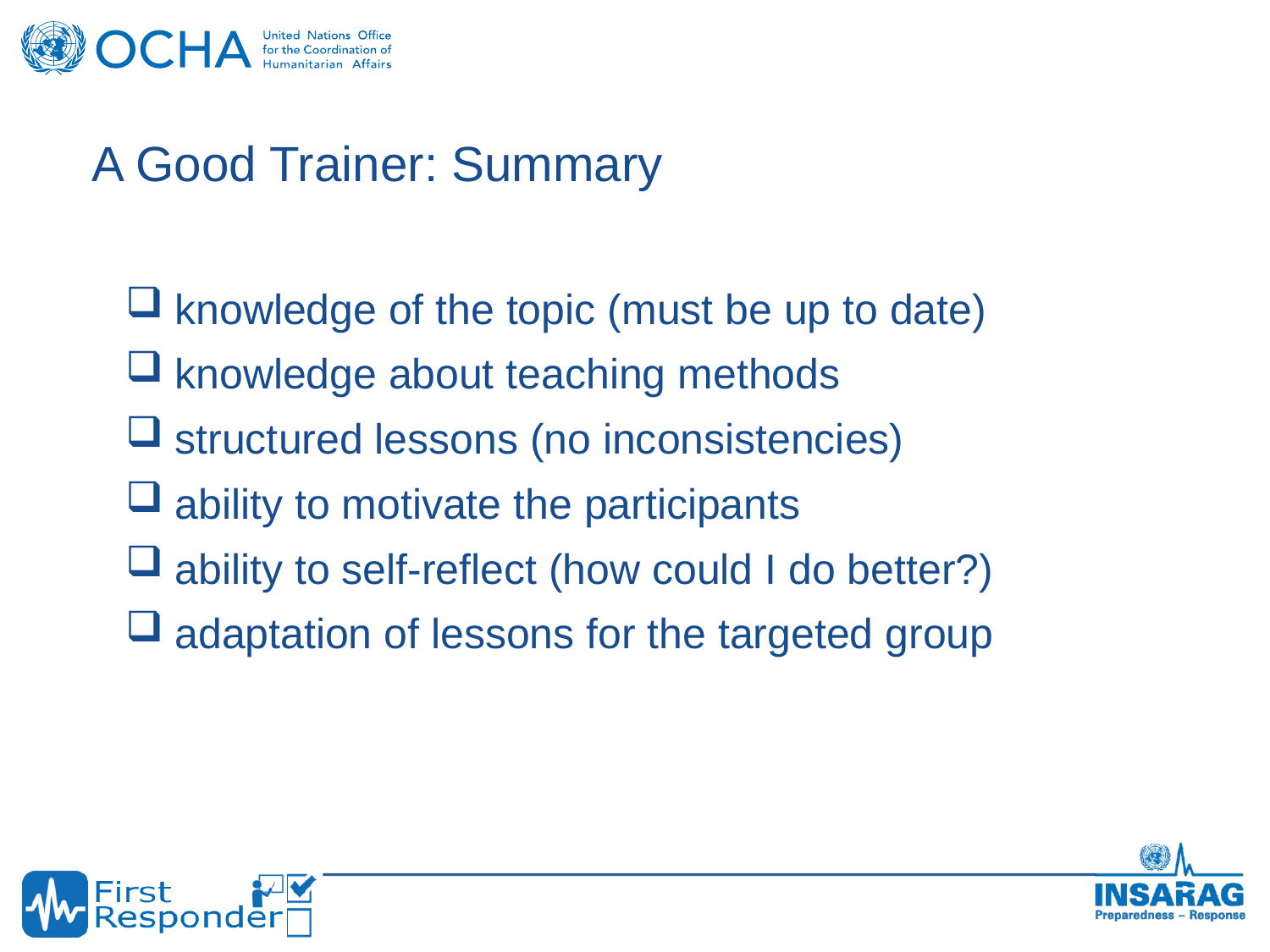

# A Good Trainer: Summary
knowledge of the topic (must be up to date)
knowledge about teaching methods
structured lessons (no inconsistencies)
ability to motivate the participants
ability to self-reflect (how could I do better?)
adaptation of lessons for the targeted group